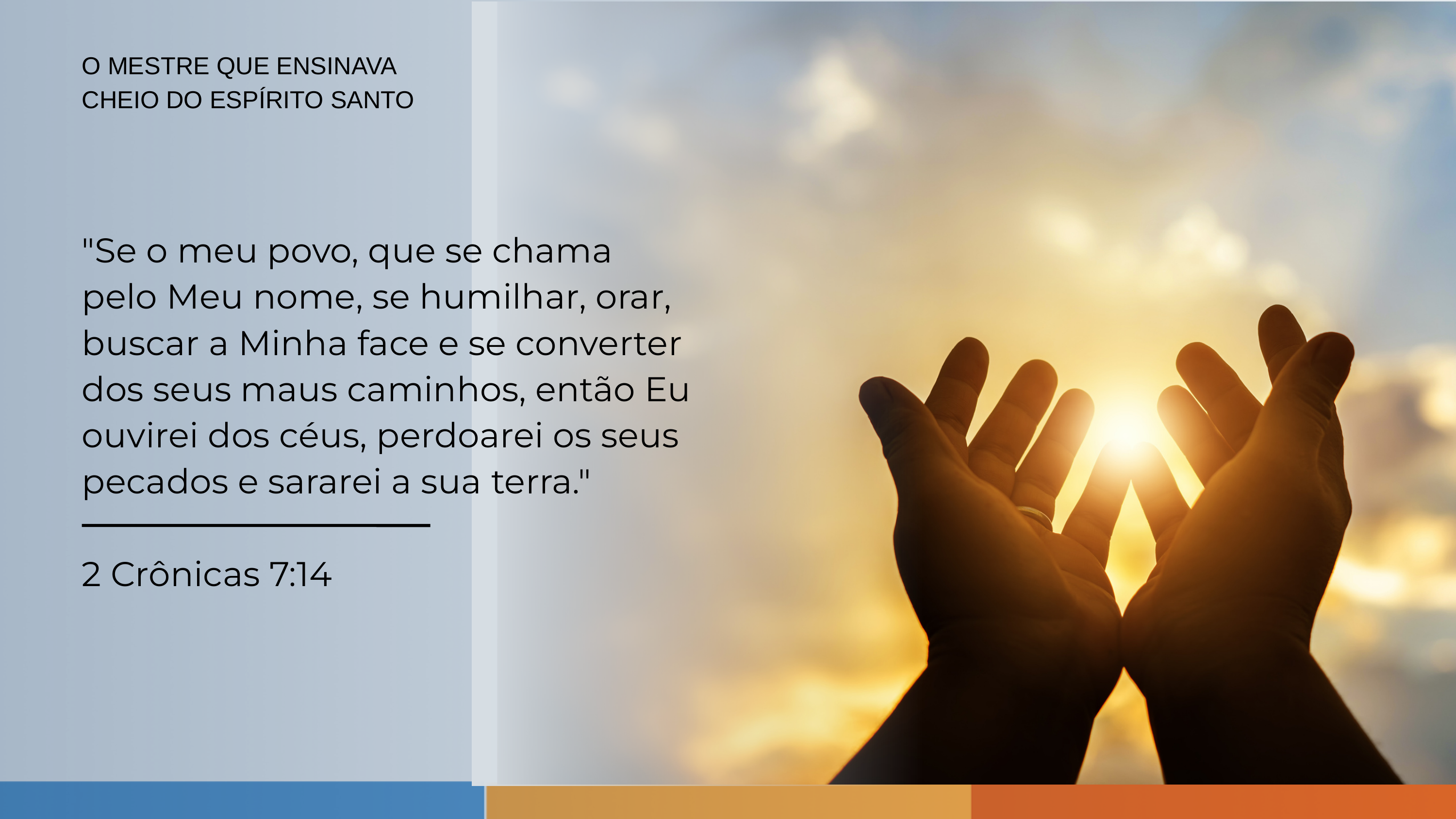

O MESTRE QUE ENSINAVA
CHEIO DO ESPÍRITO SANTO
"Se o meu povo, que se chama pelo Meu nome, se humilhar, orar, buscar a Minha face e se converter dos seus maus caminhos, então Eu ouvirei dos céus, perdoarei os seus pecados e sararei a sua terra."

2 Crônicas 7:14